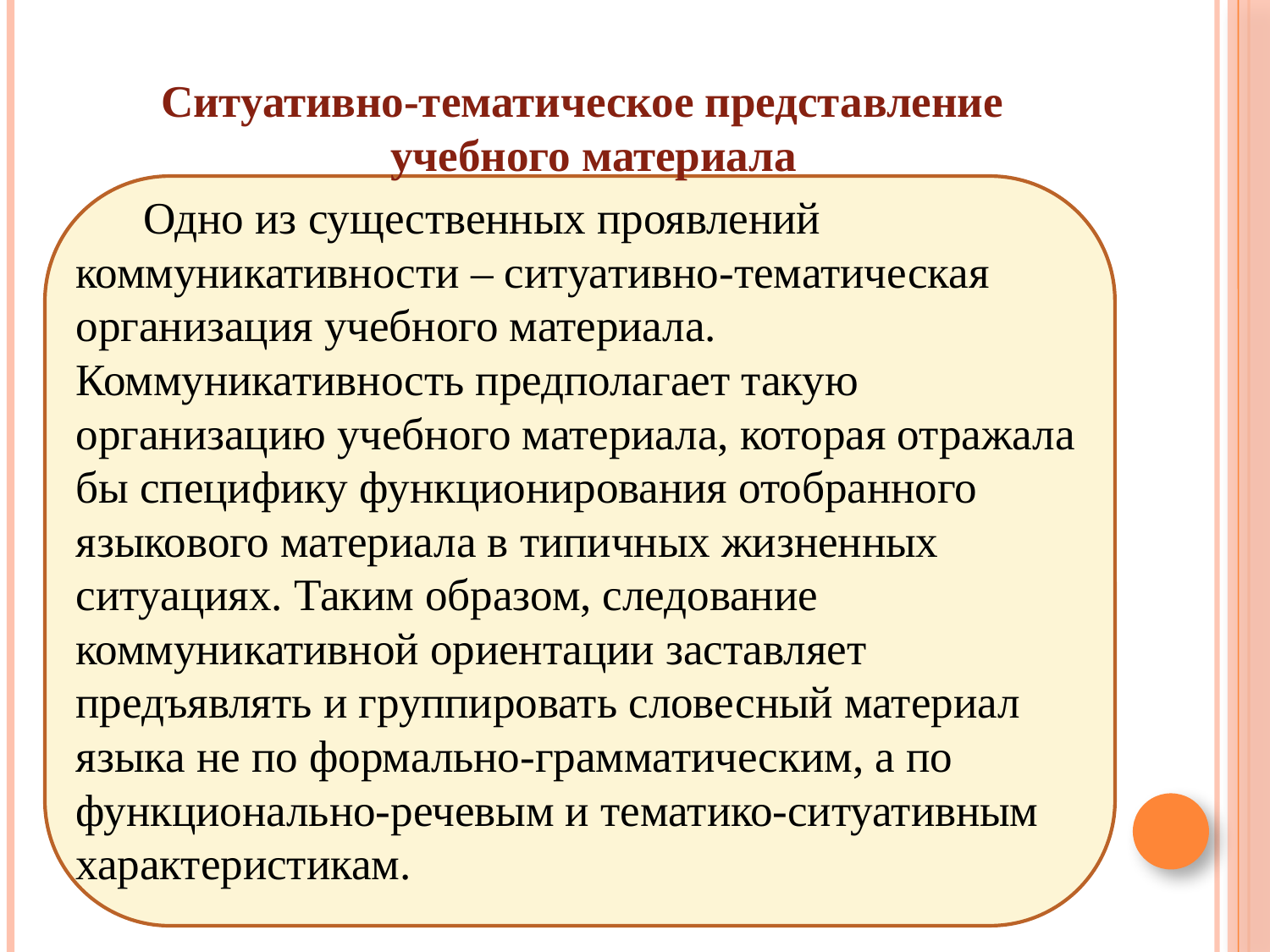

Ситуативно-тематическое представление учебного материала
      Одно из существенных проявлений коммуникативности – ситуативно-тематическая организация учебного материала. Коммуникативность предполагает такую организацию учебного материала, которая отражала бы специфику функционирования отобранного языкового материала в типичных жизненных ситуациях. Таким образом, следование коммуникативной ориентации заставляет предъявлять и группировать словесный материал языка не по формально-грамматическим, а по функционально-речевым и тематико-ситуативным характеристикам.